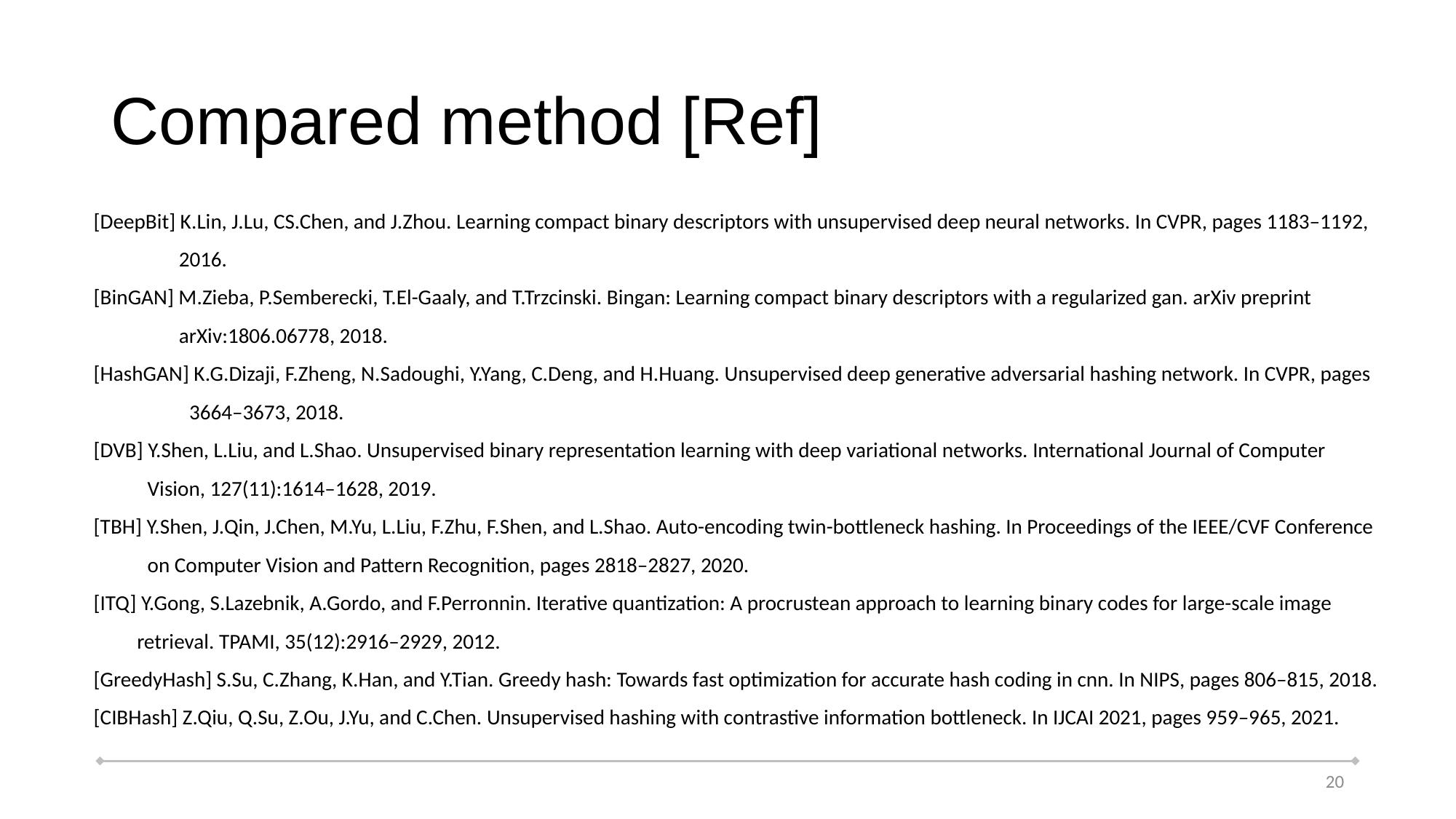

# Compared method [Ref]
[DeepBit] K.Lin, J.Lu, CS.Chen, and J.Zhou. Learning compact binary descriptors with unsupervised deep neural networks. In CVPR, pages 1183–1192, 2016.
[BinGAN] M.Zieba, P.Semberecki, T.El-Gaaly, and T.Trzcinski. Bingan: Learning compact binary descriptors with a regularized gan. arXiv preprint arXiv:1806.06778, 2018.
[HashGAN] K.G.Dizaji, F.Zheng, N.Sadoughi, Y.Yang, C.Deng, and H.Huang. Unsupervised deep generative adversarial hashing network. In CVPR, pages 3664–3673, 2018.
[DVB] Y.Shen, L.Liu, and L.Shao. Unsupervised binary representation learning with deep variational networks. International Journal of Computer Vision, 127(11):1614–1628, 2019.
[TBH] Y.Shen, J.Qin, J.Chen, M.Yu, L.Liu, F.Zhu, F.Shen, and L.Shao. Auto-encoding twin-bottleneck hashing. In Proceedings of the IEEE/CVF Conference on Computer Vision and Pattern Recognition, pages 2818–2827, 2020.
[ITQ] Y.Gong, S.Lazebnik, A.Gordo, and F.Perronnin. Iterative quantization: A procrustean approach to learning binary codes for large-scale image retrieval. TPAMI, 35(12):2916–2929, 2012.
[GreedyHash] S.Su, C.Zhang, K.Han, and Y.Tian. Greedy hash: Towards fast optimization for accurate hash coding in cnn. In NIPS, pages 806–815, 2018.
[CIBHash] Z.Qiu, Q.Su, Z.Ou, J.Yu, and C.Chen. Unsupervised hashing with contrastive information bottleneck. In IJCAI 2021, pages 959–965, 2021.
20